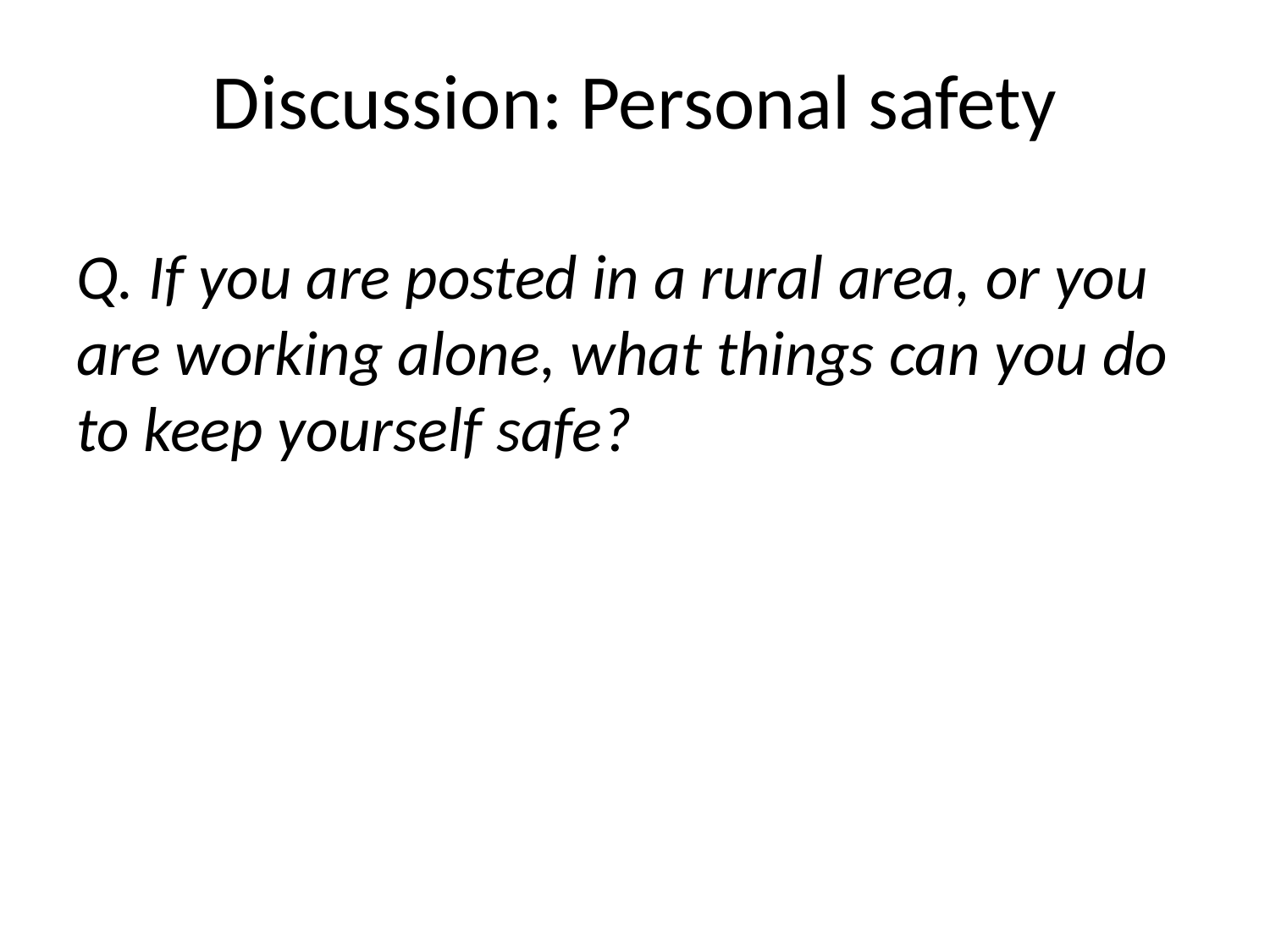

# Discussion: Personal safety
Q. If you are posted in a rural area, or you are working alone, what things can you do to keep yourself safe?